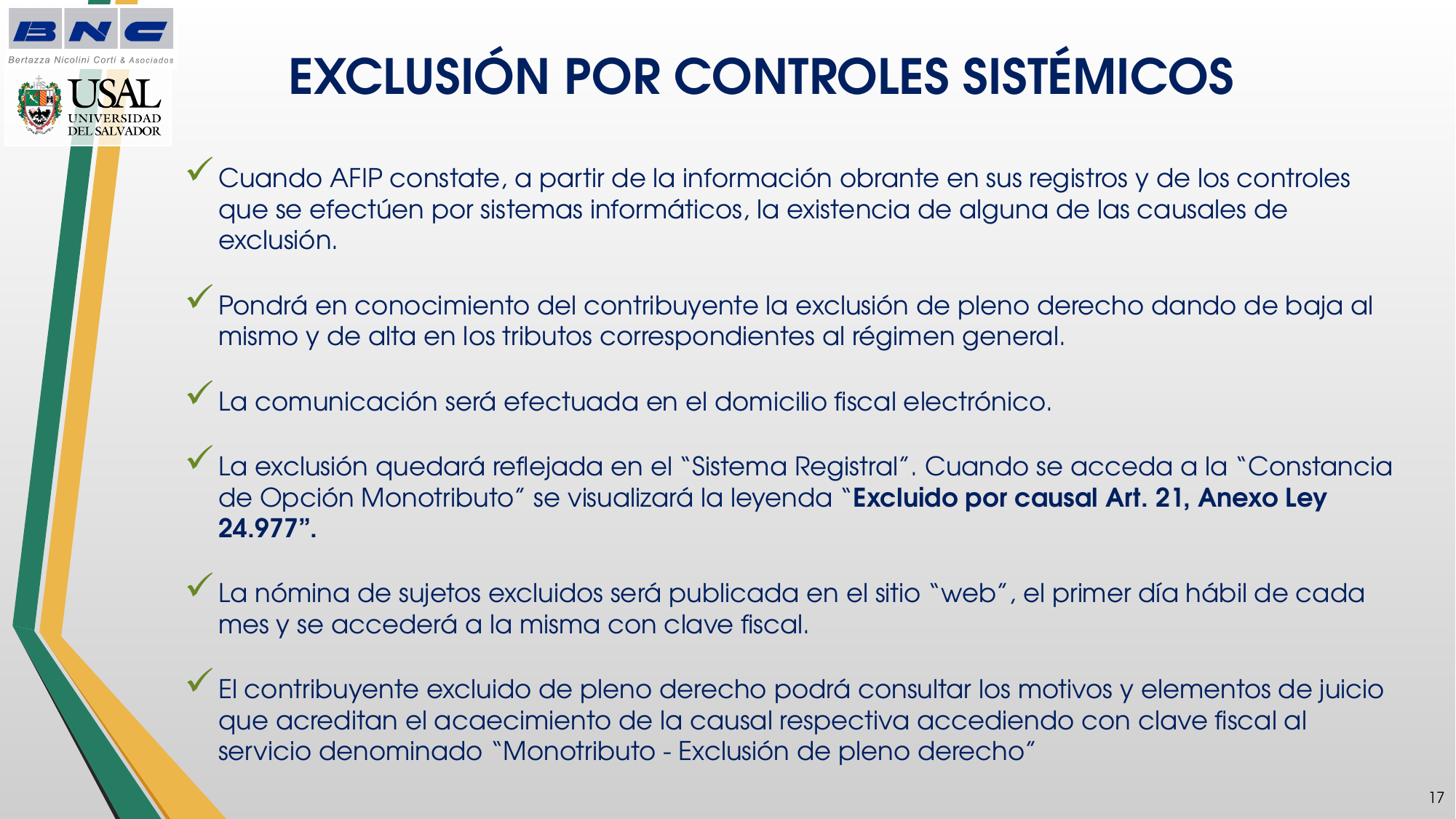

# EXCLUSIÓN POR CONTROLES SISTÉMICOS
Cuando AFIP constate, a partir de la información obrante en sus registros y de los controles que se efectúen por sistemas informáticos, la existencia de alguna de las causales de exclusión.

Pondrá en conocimiento del contribuyente la exclusión de pleno derecho dando de baja al mismo y de alta en los tributos correspondientes al régimen general.

La comunicación será efectuada en el domicilio fiscal electrónico.

La exclusión quedará reflejada en el “Sistema Registral”. Cuando se acceda a la “Constancia de Opción Monotributo” se visualizará la leyenda “Excluido por causal Art. 21, Anexo Ley 24.977”.

La nómina de sujetos excluidos será publicada en el sitio “web”, el primer día hábil de cada mes y se accederá a la misma con clave fiscal.

El contribuyente excluido de pleno derecho podrá consultar los motivos y elementos de juicio que acreditan el acaecimiento de la causal respectiva accediendo con clave fiscal al servicio denominado “Monotributo - Exclusión de pleno derecho”
17